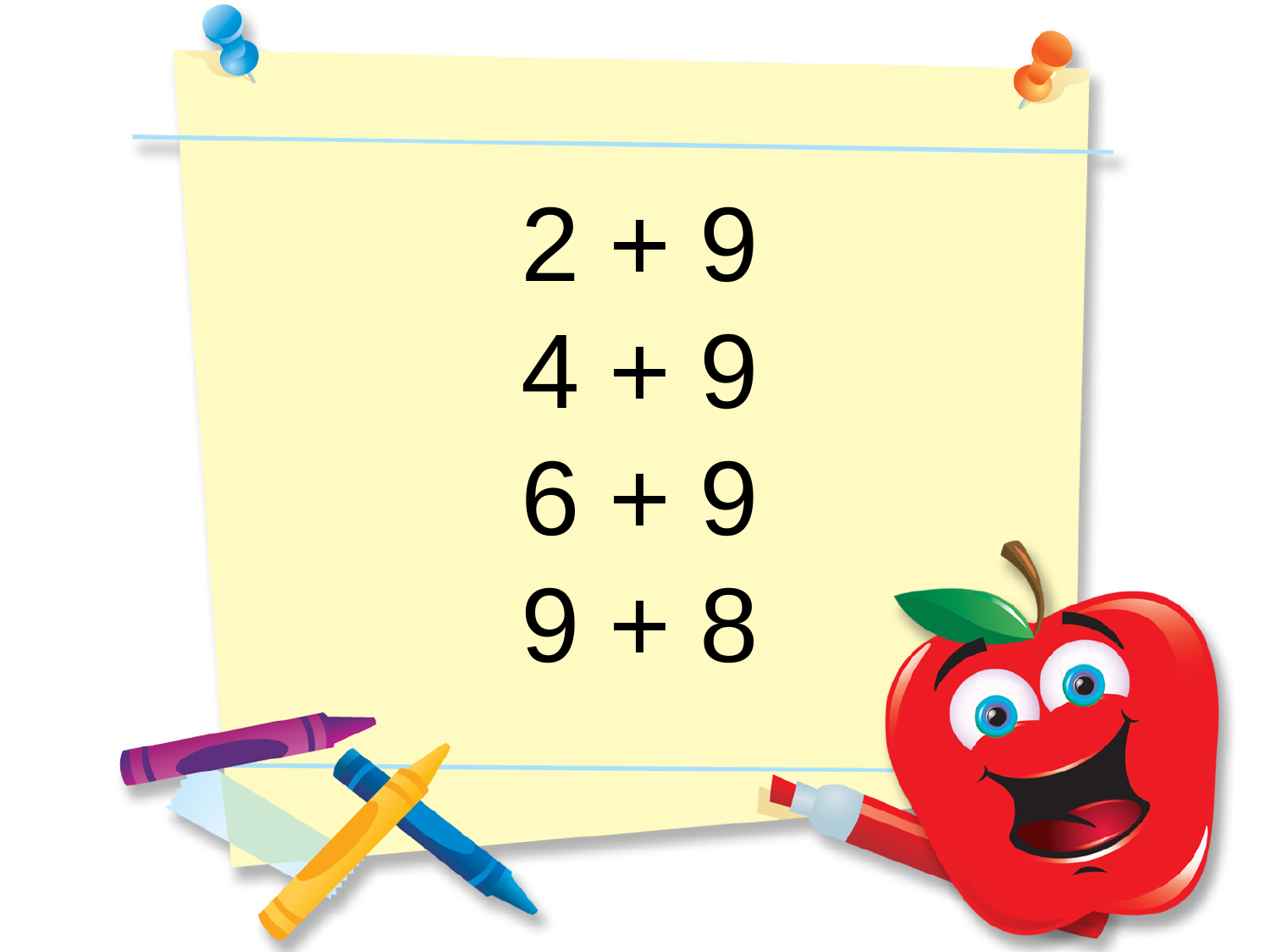

2 + 9
4 + 9
6 + 9
9 + 8